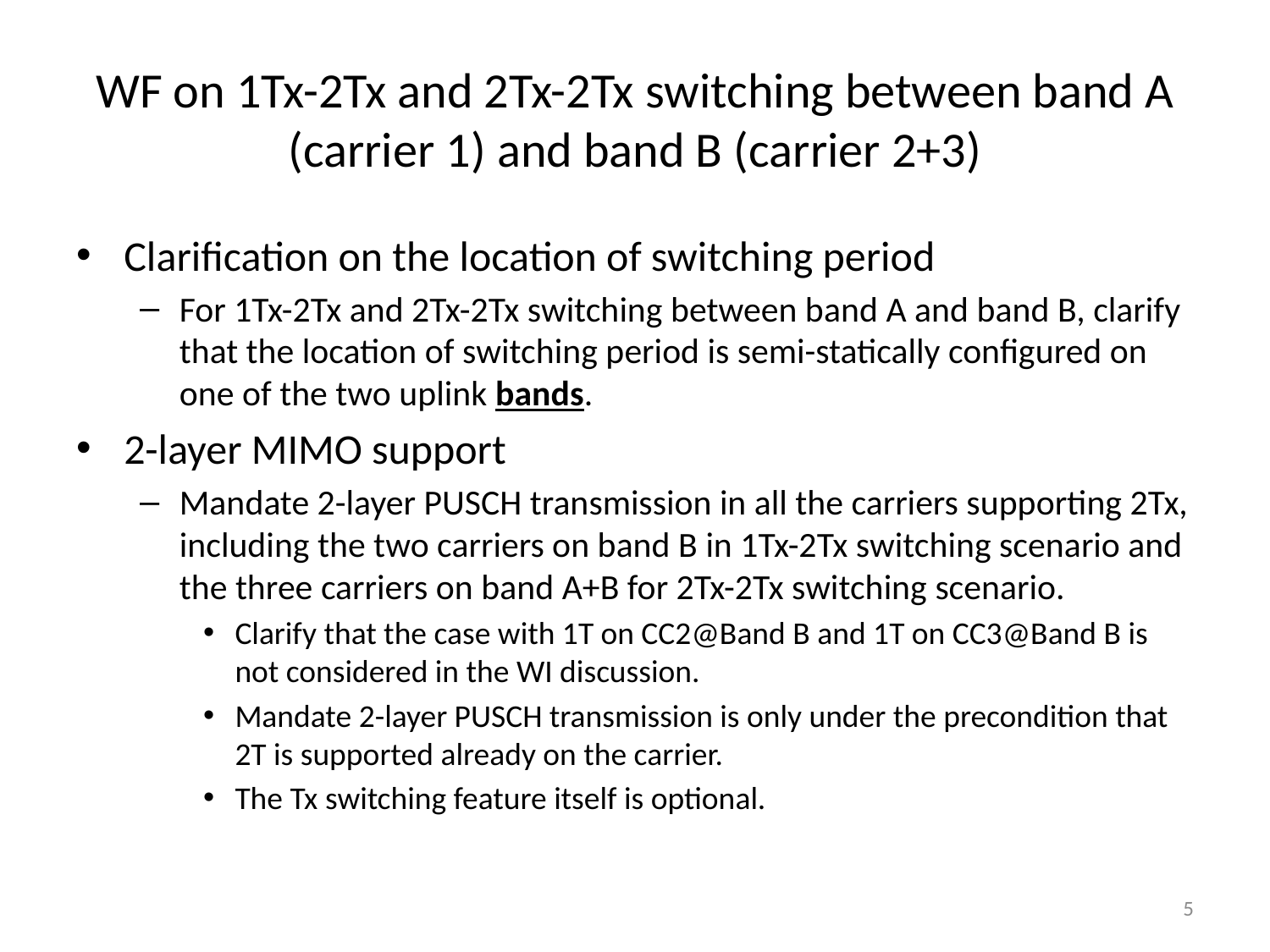

# WF on 1Tx-2Tx and 2Tx-2Tx switching between band A (carrier 1) and band B (carrier 2+3)
Clarification on the location of switching period
For 1Tx-2Tx and 2Tx-2Tx switching between band A and band B, clarify that the location of switching period is semi-statically configured on one of the two uplink bands.
2-layer MIMO support
Mandate 2-layer PUSCH transmission in all the carriers supporting 2Tx, including the two carriers on band B in 1Tx-2Tx switching scenario and the three carriers on band A+B for 2Tx-2Tx switching scenario.
Clarify that the case with 1T on CC2@Band B and 1T on CC3@Band B is not considered in the WI discussion.
Mandate 2-layer PUSCH transmission is only under the precondition that 2T is supported already on the carrier.
The Tx switching feature itself is optional.

5